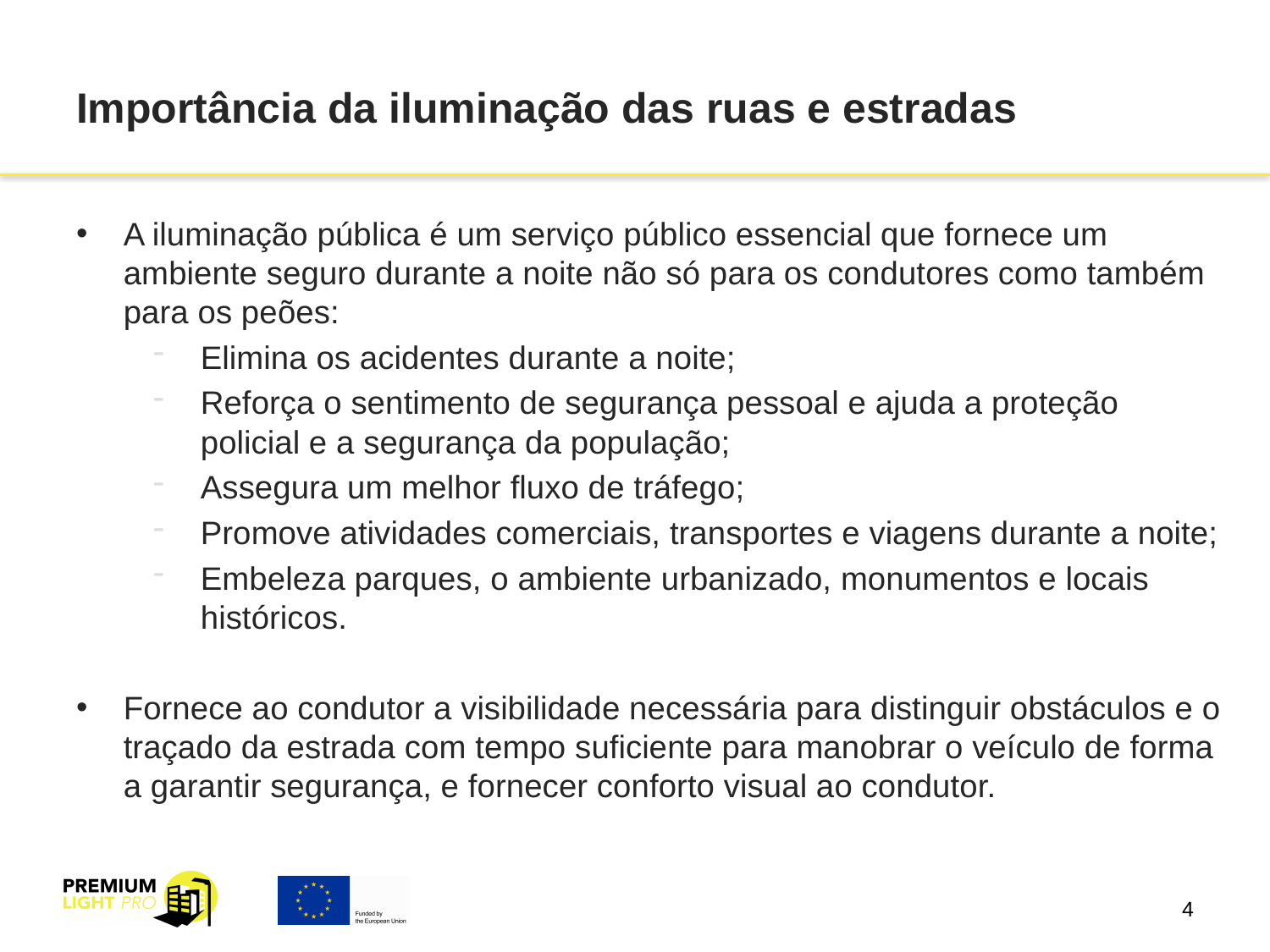

# Importância da iluminação das ruas e estradas
A iluminação pública é um serviço público essencial que fornece um ambiente seguro durante a noite não só para os condutores como também para os peões:
Elimina os acidentes durante a noite;
Reforça o sentimento de segurança pessoal e ajuda a proteção policial e a segurança da população;
Assegura um melhor fluxo de tráfego;
Promove atividades comerciais, transportes e viagens durante a noite;
Embeleza parques, o ambiente urbanizado, monumentos e locais históricos.

Fornece ao condutor a visibilidade necessária para distinguir obstáculos e o traçado da estrada com tempo suficiente para manobrar o veículo de forma a garantir segurança, e fornecer conforto visual ao condutor.